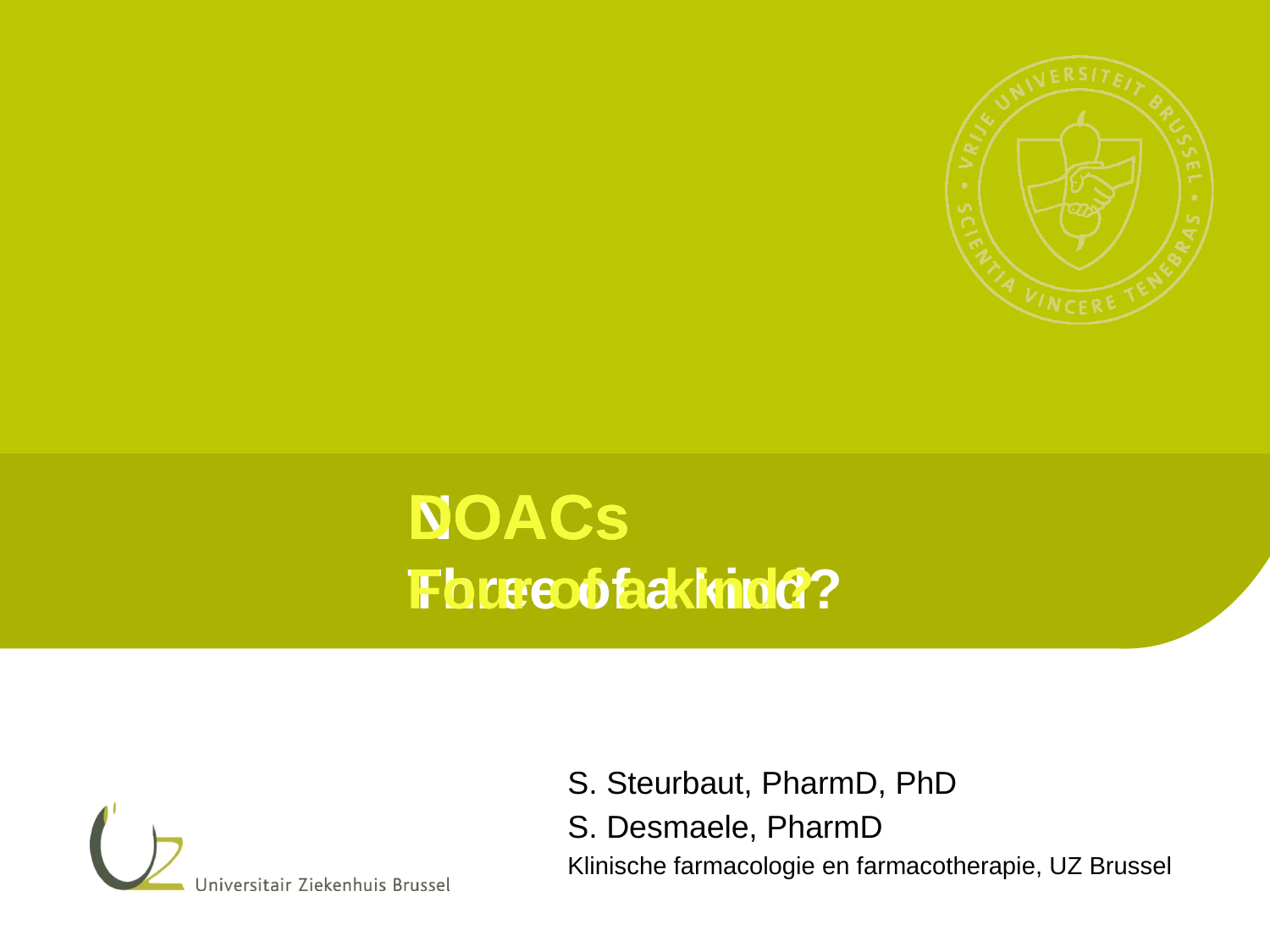

# NOACs Three of a kind?
DOACs
Four of a kind?
S. Steurbaut, PharmD, PhD
S. Desmaele, PharmD
Klinische farmacologie en farmacotherapie, UZ Brussel